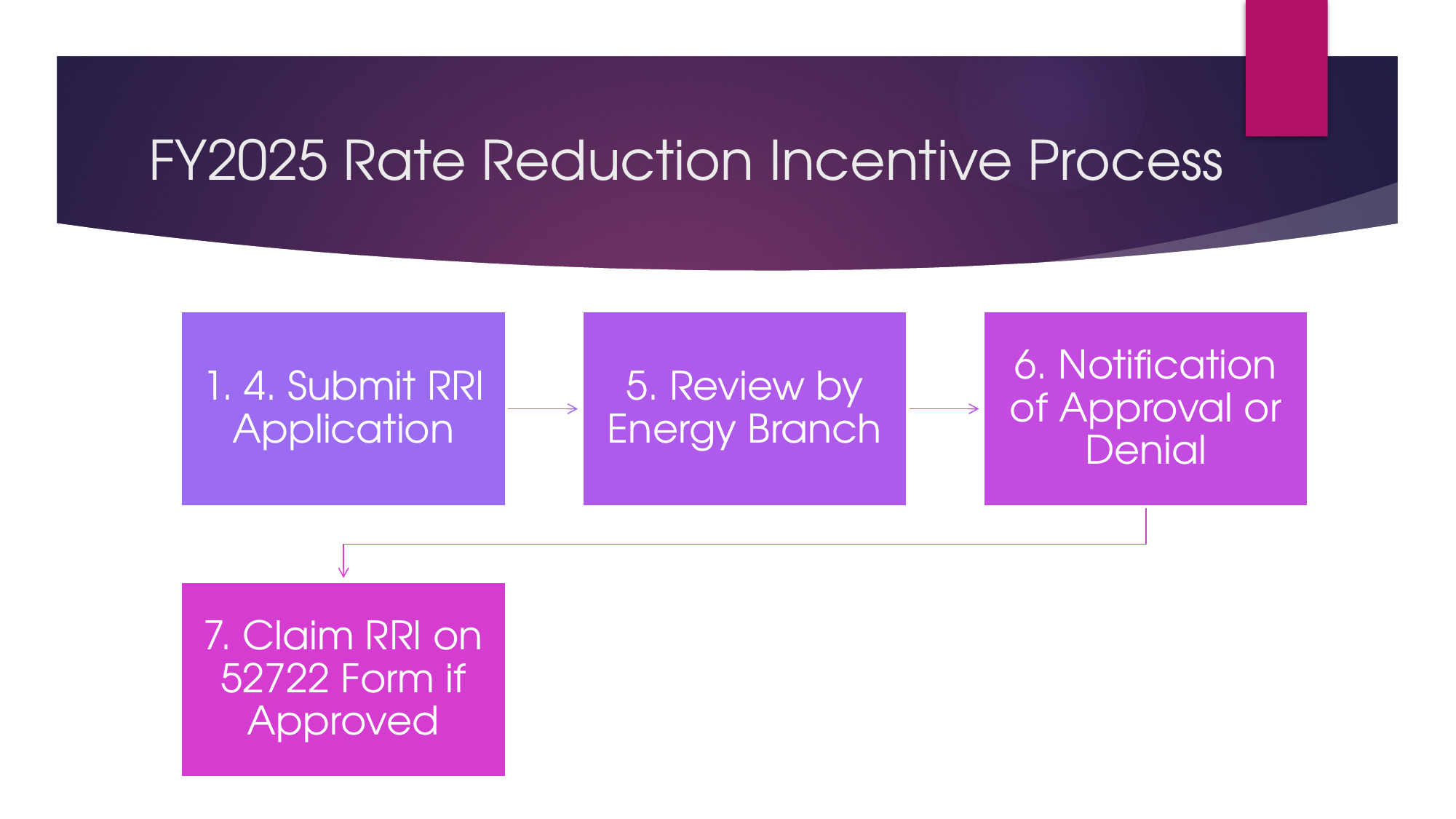

# FY2025 Rate Reduction Incentive Process

1. 4. Submit RRI Application

5. Review by Energy Branch

6. Notification of Approval or Denial
7. Claim RRI on 52722 Form if Approved